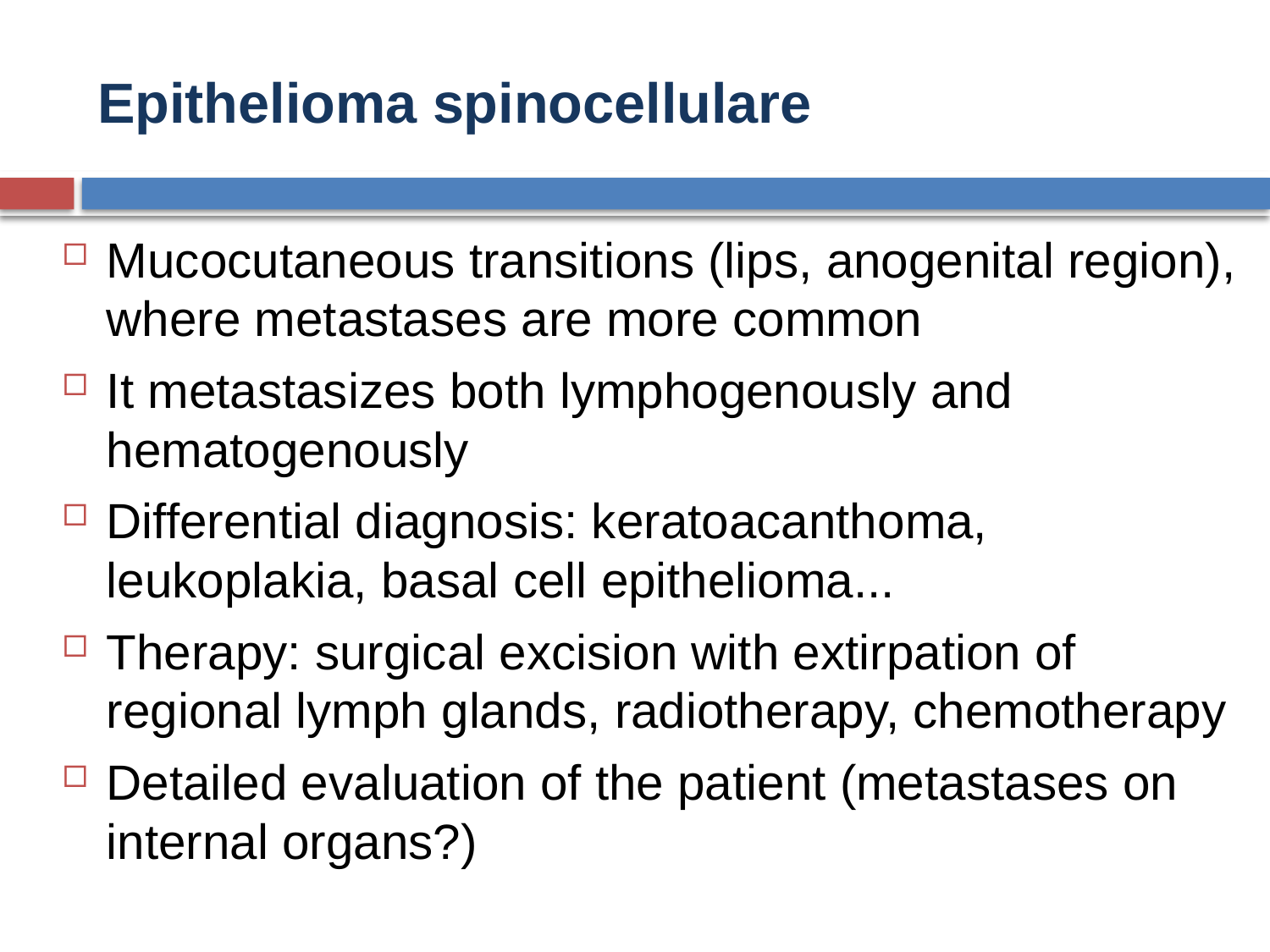

# Epithelioma spinocellulare
Mucocutaneous transitions (lips, anogenital region), where metastases are more common
It metastasizes both lymphogenously and hematogenously
Differential diagnosis: keratoacanthoma, leukoplakia, basal cell epithelioma...
Therapy: surgical excision with extirpation of regional lymph glands, radiotherapy, chemotherapy
Detailed evaluation of the patient (metastases on internal organs?)